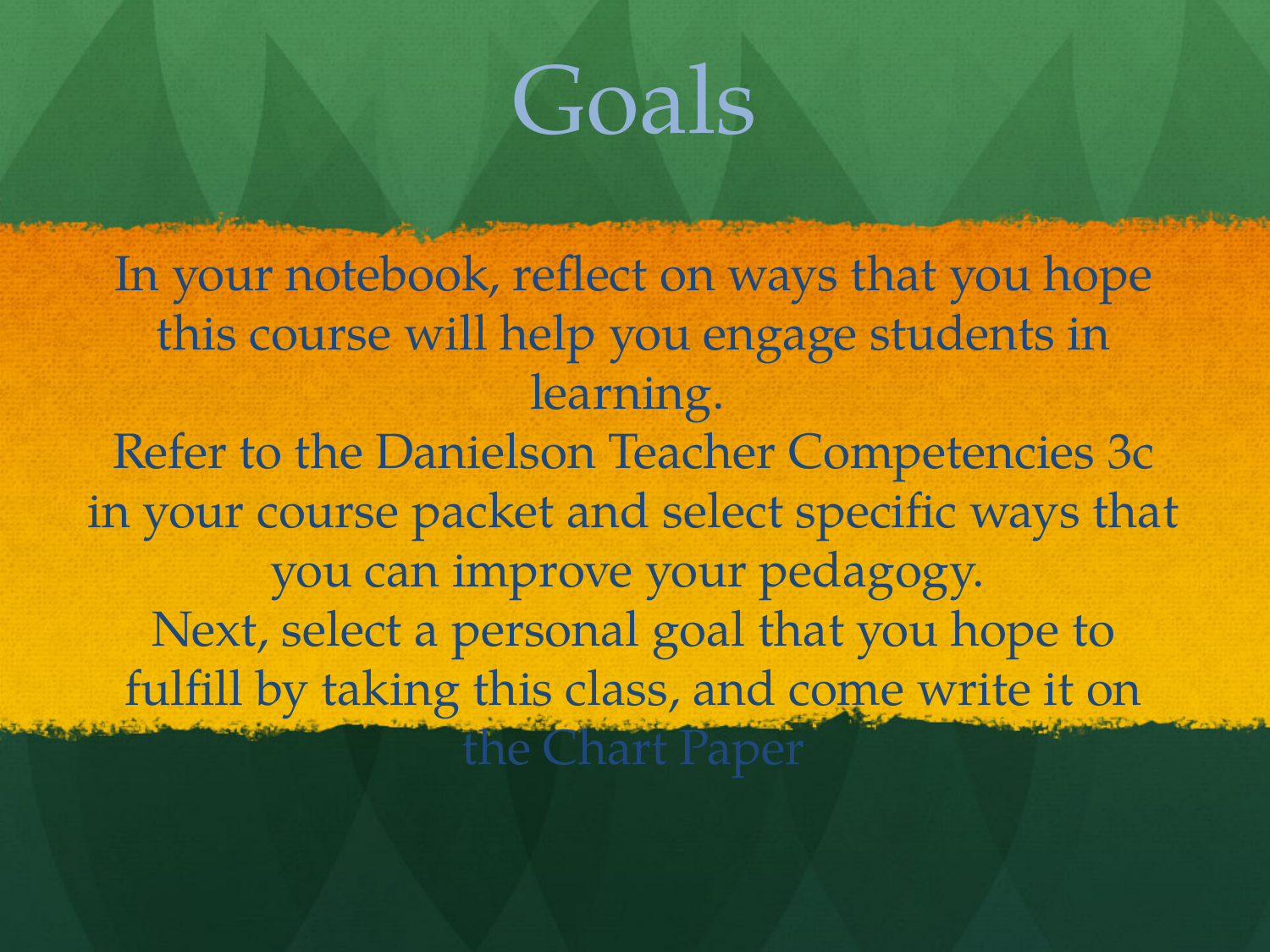

# Goals
In your notebook, reflect on ways that you hope this course will help you engage students in learning.
Refer to the Danielson Teacher Competencies 3c in your course packet and select specific ways that you can improve your pedagogy.
Next, select a personal goal that you hope to fulfill by taking this class, and come write it on the Chart Paper